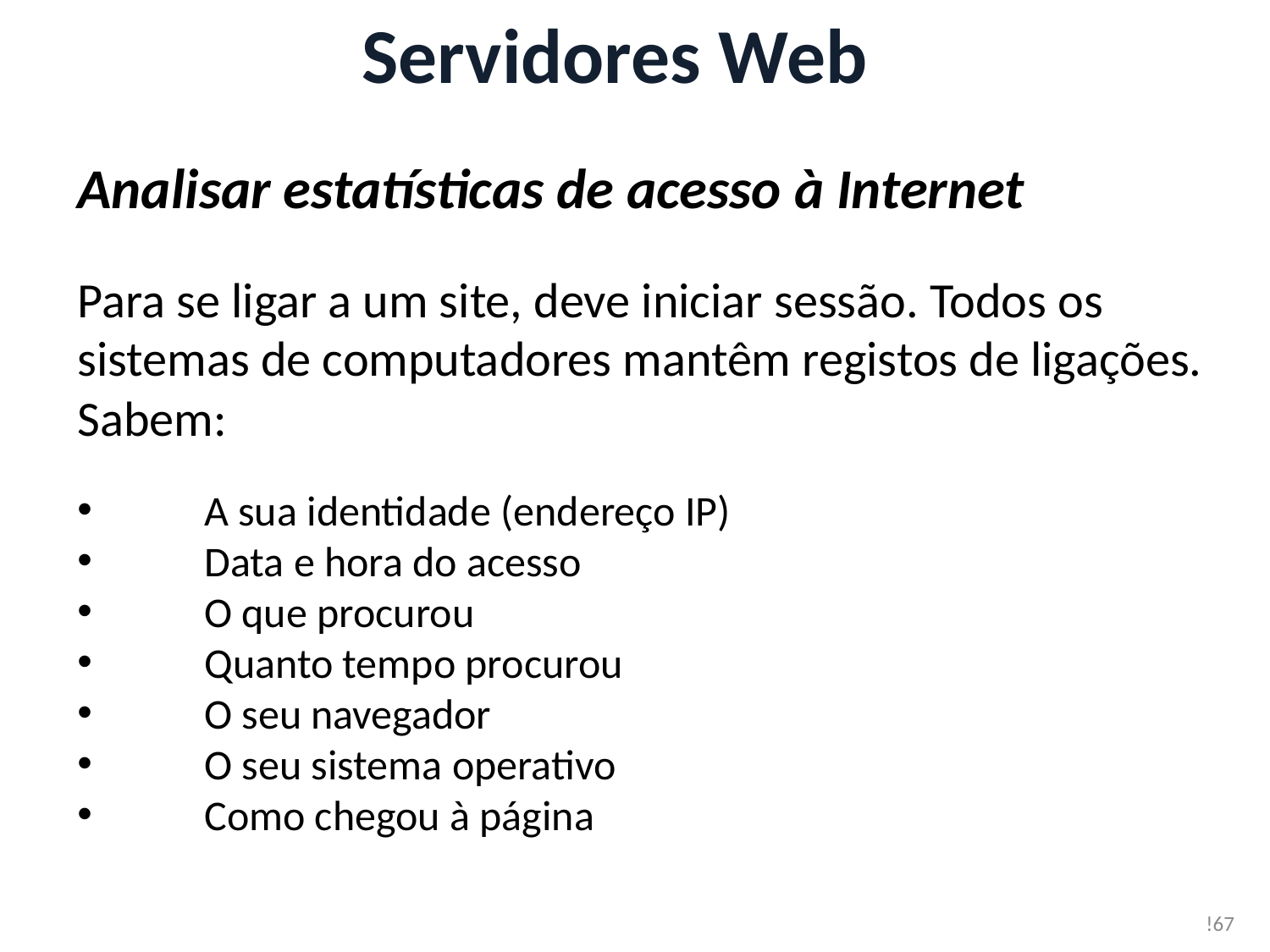

# Servidores Web
Analisar estatísticas de acesso à Internet

Para se ligar a um site, deve iniciar sessão. Todos os sistemas de computadores mantêm registos de ligações. Sabem:

  	A sua identidade (endereço IP)
  	Data e hora do acesso
  	O que procurou
  	Quanto tempo procurou
  	O seu navegador
  	O seu sistema operativo
  	Como chegou à página
!67